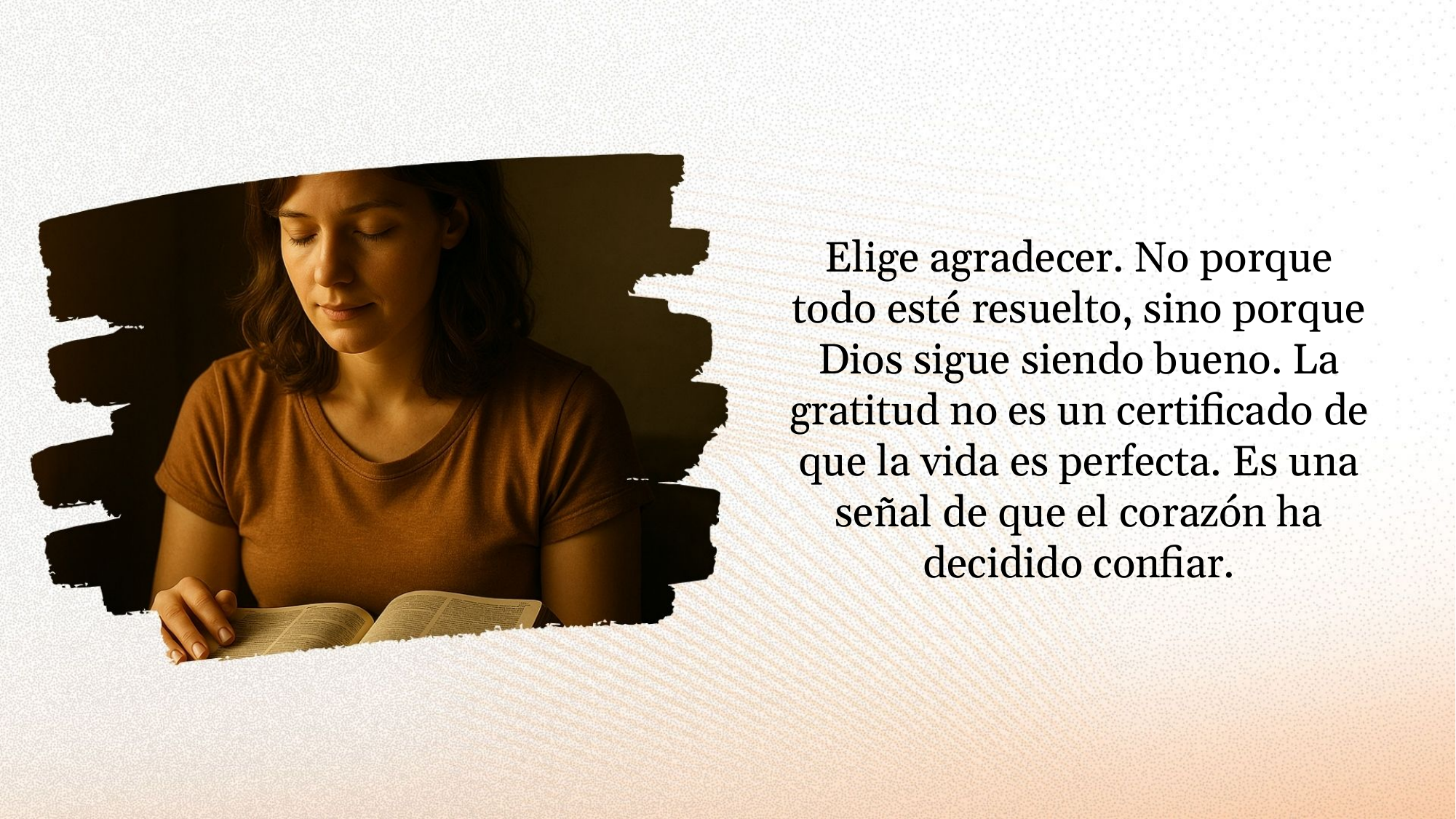

Elige agradecer. No porque todo esté resuelto, sino porque Dios sigue siendo bueno. La gratitud no es un certificado de que la vida es perfecta. Es una señal de que el corazón ha decidido confiar.